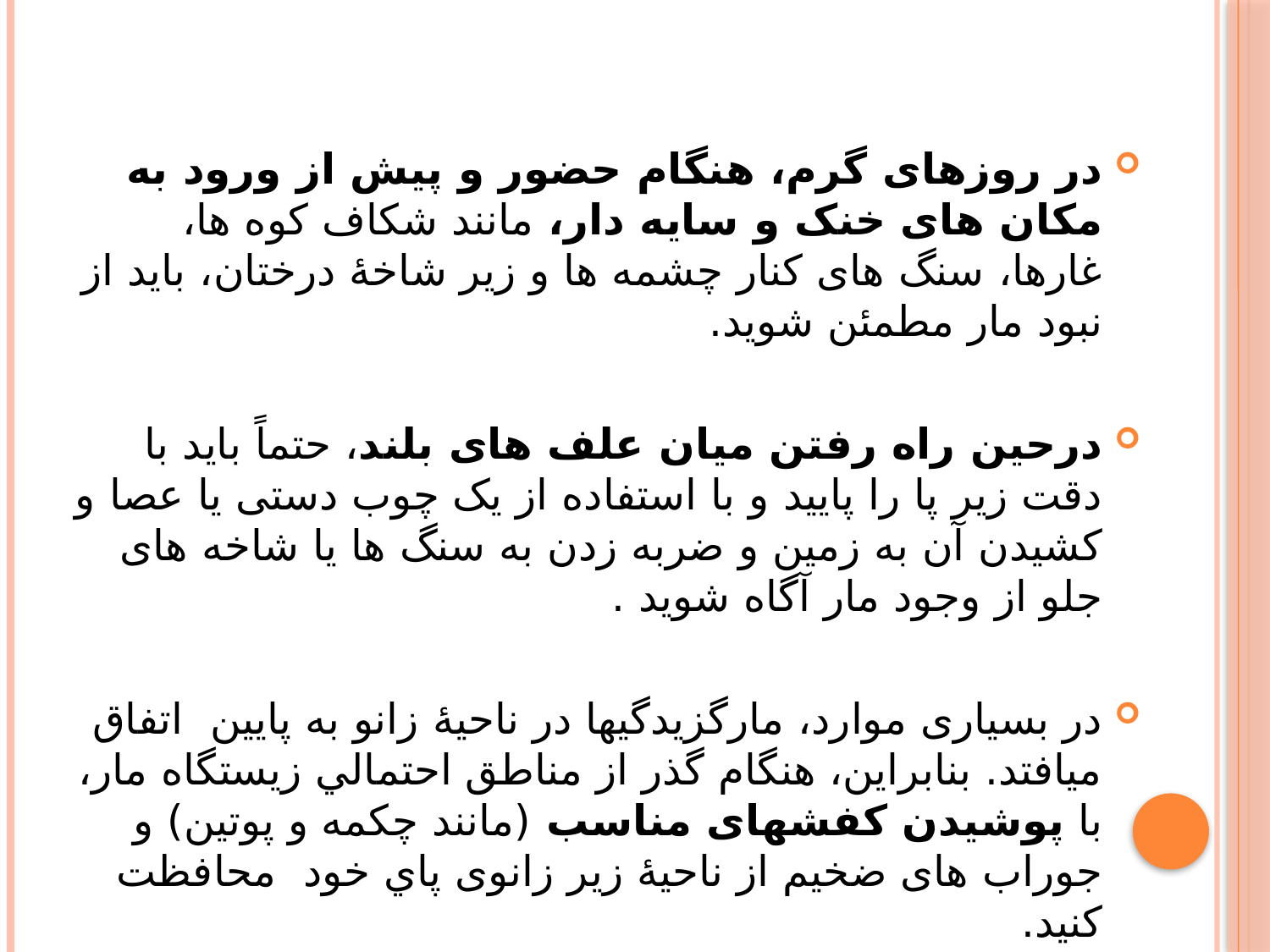

در روزهای گرم، هنگام حضور و پيش از ورود به مکان های خنک و سايه دار، مانند شکاف كوه ها، غارها، سنگ های كنار چشمه ها و زير شاخۀ درختان، بايد از نبود مار مطمئن شويد.

درحين راه رفتن ميان علف های بلند، حتماً بايد با دقت زير پا را پاييد و با استفاده از يک چوب دستی يا عصا و كشيدن آن به زمين و ضربه زدن به سنگ ها يا شاخه های جلو از وجود مار آگاه شويد .

در بسياری موارد، مارگزيدگیها در ناحيۀ زانو به پايين  اتفاق میافتد. بنابراين، هنگام گذر از مناطق احتمالي زيستگاه مار، با پوشيدن كفشهای مناسب (مانند چکمه و پوتين) و  جوراب های ضخيم از ناحيۀ زير زانوی پاي خود  محافظت كنيد.